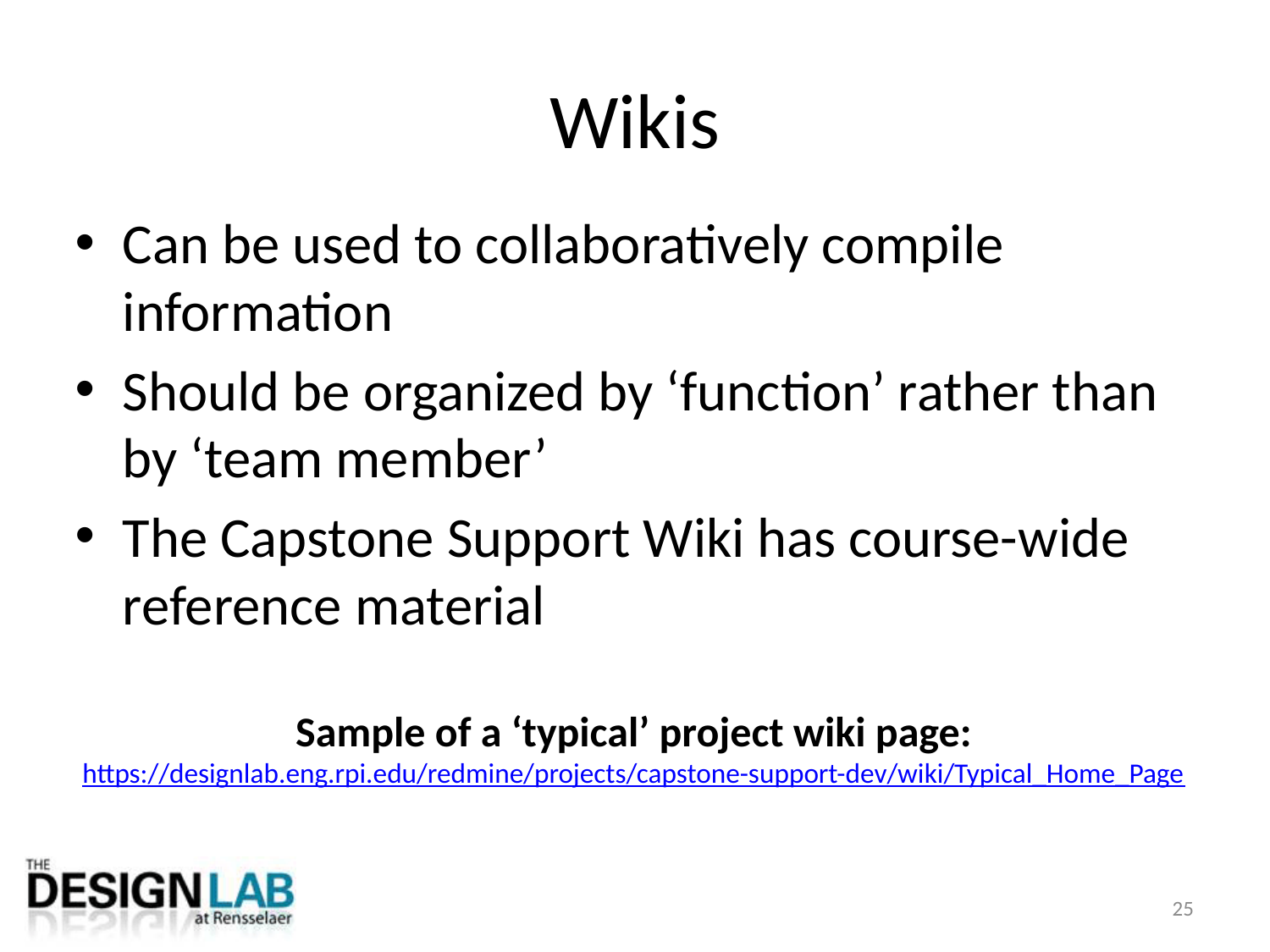

# Wikis
Can be used to collaboratively compile information
Should be organized by ‘function’ rather than by ‘team member’
The Capstone Support Wiki has course-wide reference material

Sample of a ‘typical’ project wiki page:
https://designlab.eng.rpi.edu/redmine/projects/capstone-support-dev/wiki/Typical_Home_Page
25